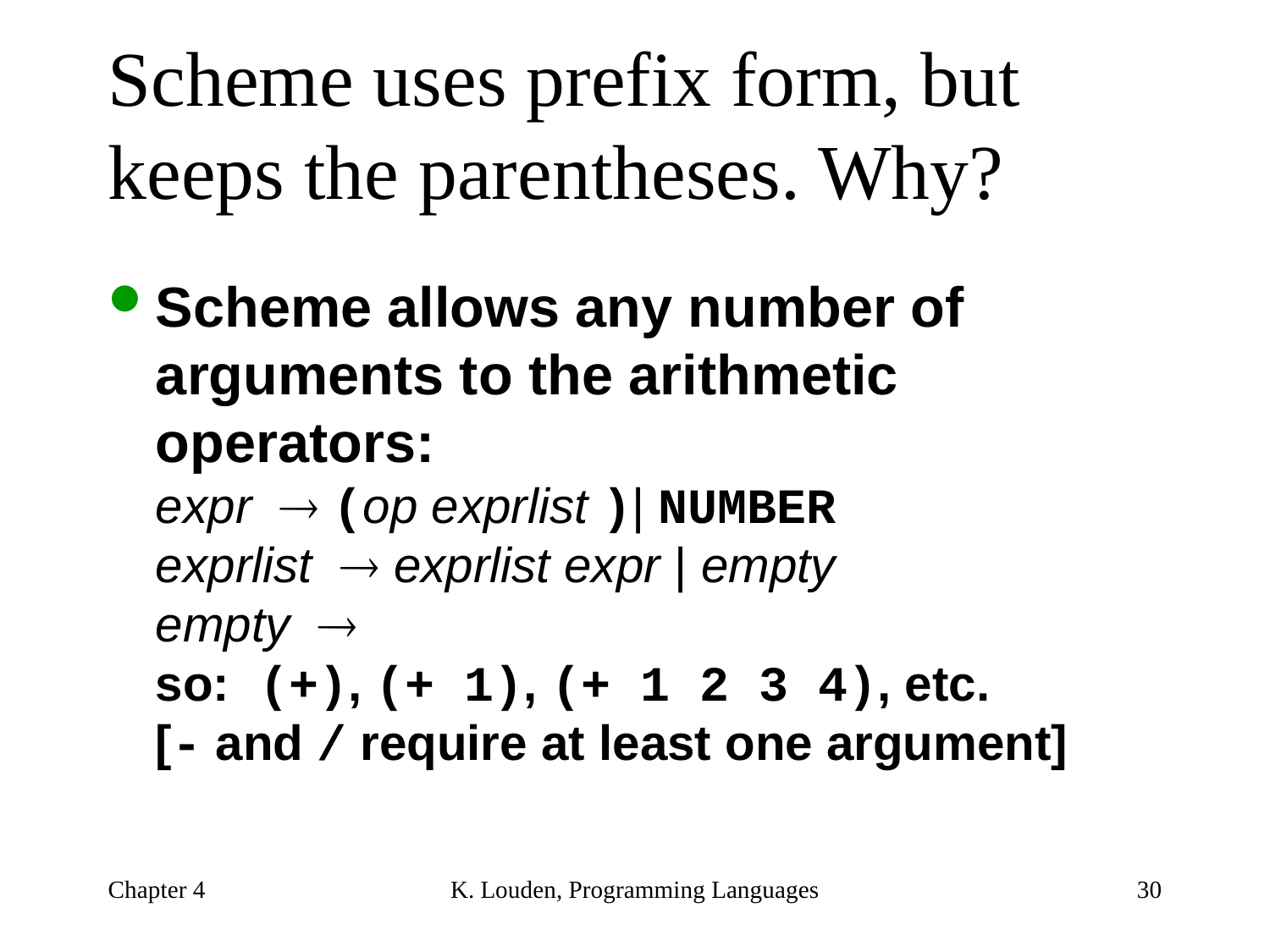

# Scheme uses prefix form, but keeps the parentheses. Why?
Scheme allows any number of arguments to the arithmetic operators:
expr  → (op exprlist )| NUMBER
exprlist  → exprlist expr | empty
empty  →
so: (+), (+ 1), (+ 1 2 3 4), etc.
[- and / require at least one argument]
Chapter 4
K. Louden, Programming Languages
30